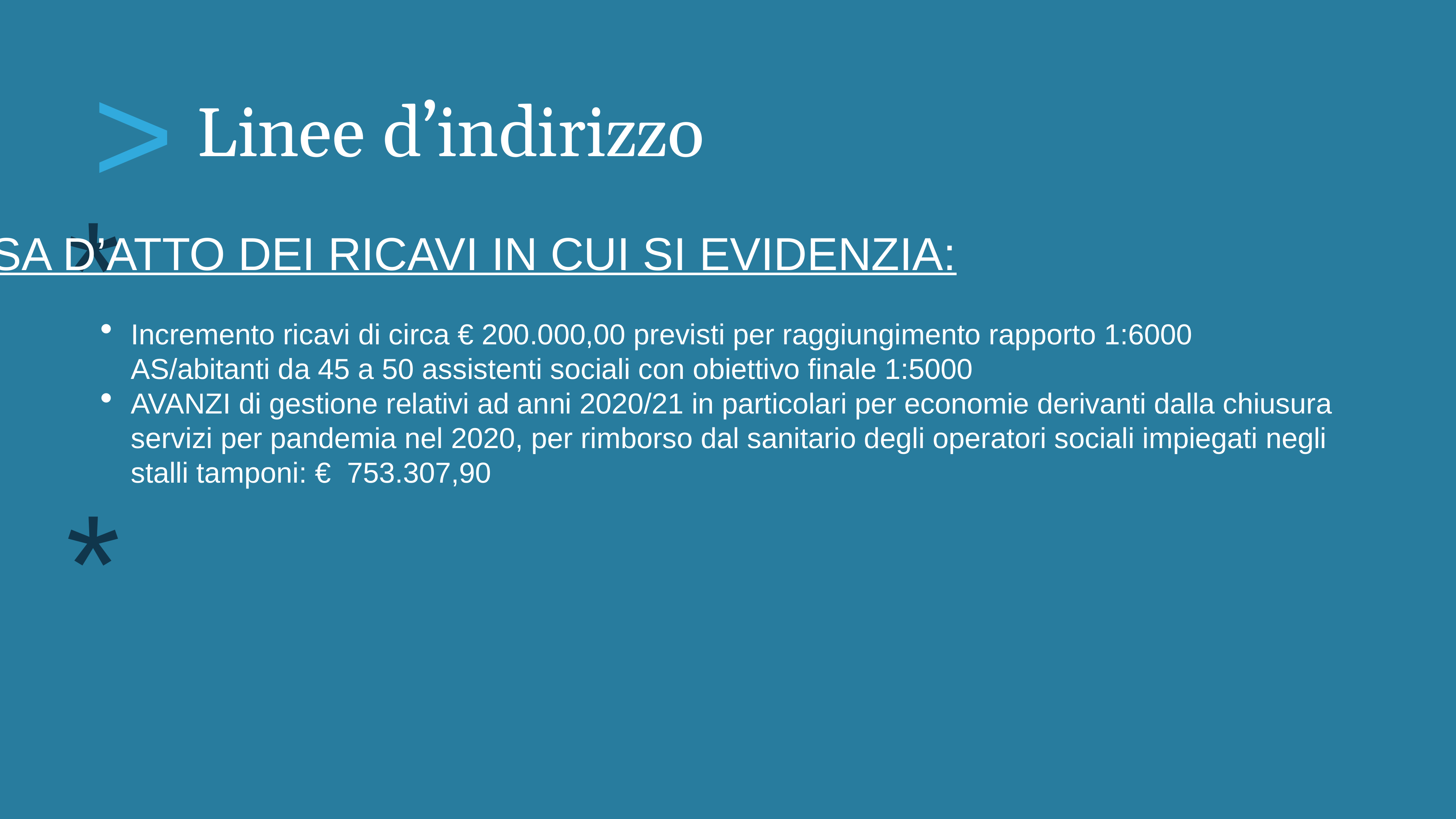

>
Linee d’indirizzo
*
Presa d’atto dei RICAVI in cui si evidenzia:
Incremento ricavi di circa € 200.000,00 previsti per raggiungimento rapporto 1:6000 AS/abitanti da 45 a 50 assistenti sociali con obiettivo finale 1:5000
AVANZI di gestione relativi ad anni 2020/21 in particolari per economie derivanti dalla chiusura servizi per pandemia nel 2020, per rimborso dal sanitario degli operatori sociali impiegati negli stalli tamponi: €  753.307,90
*